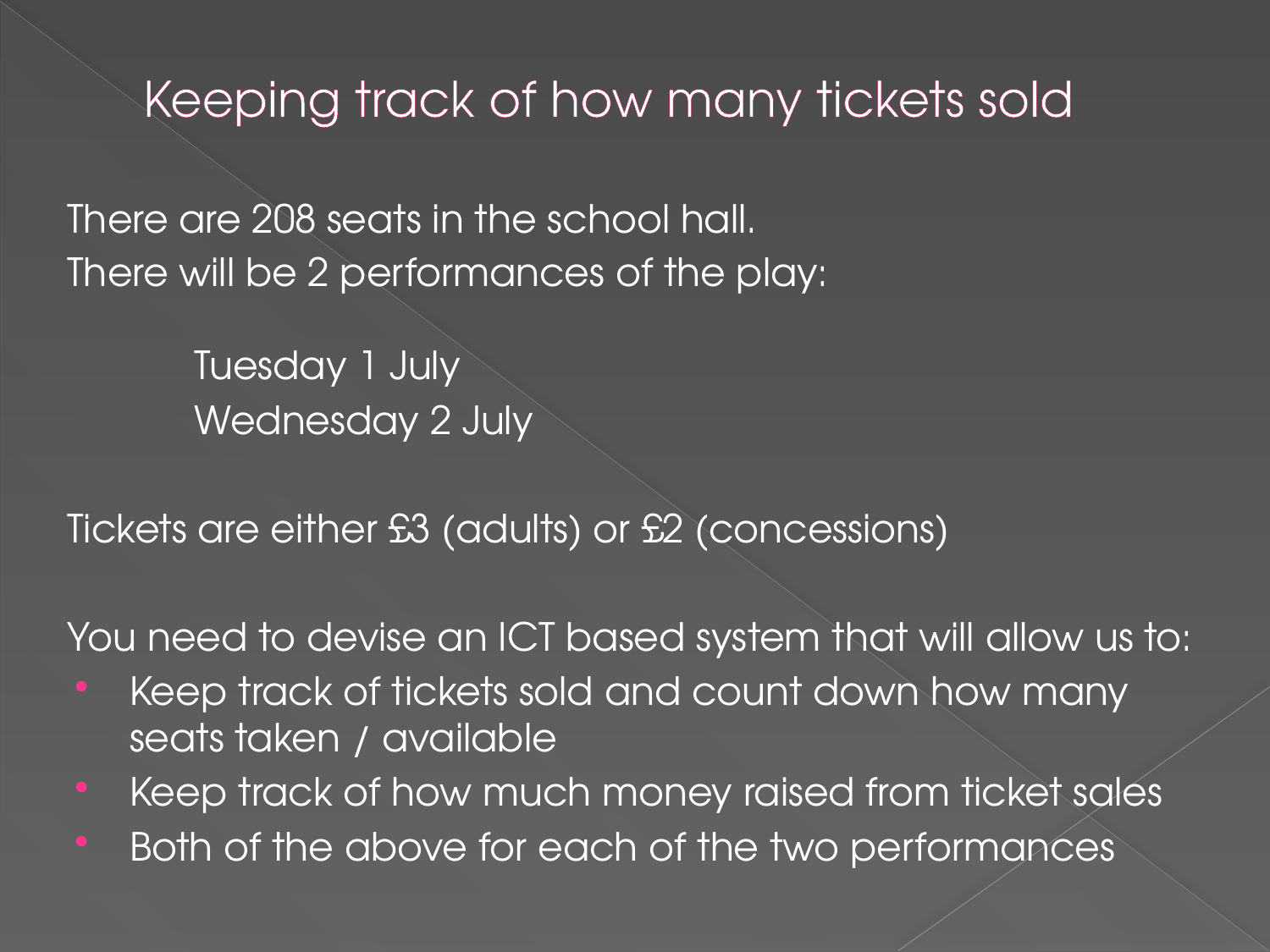

# Keeping track of how many tickets sold
There are 208 seats in the school hall.
There will be 2 performances of the play:
	Tuesday 1 July
	Wednesday 2 July

Tickets are either £3 (adults) or £2 (concessions)

You need to devise an ICT based system that will allow us to:
Keep track of tickets sold and count down how many seats taken / available
Keep track of how much money raised from ticket sales
Both of the above for each of the two performances